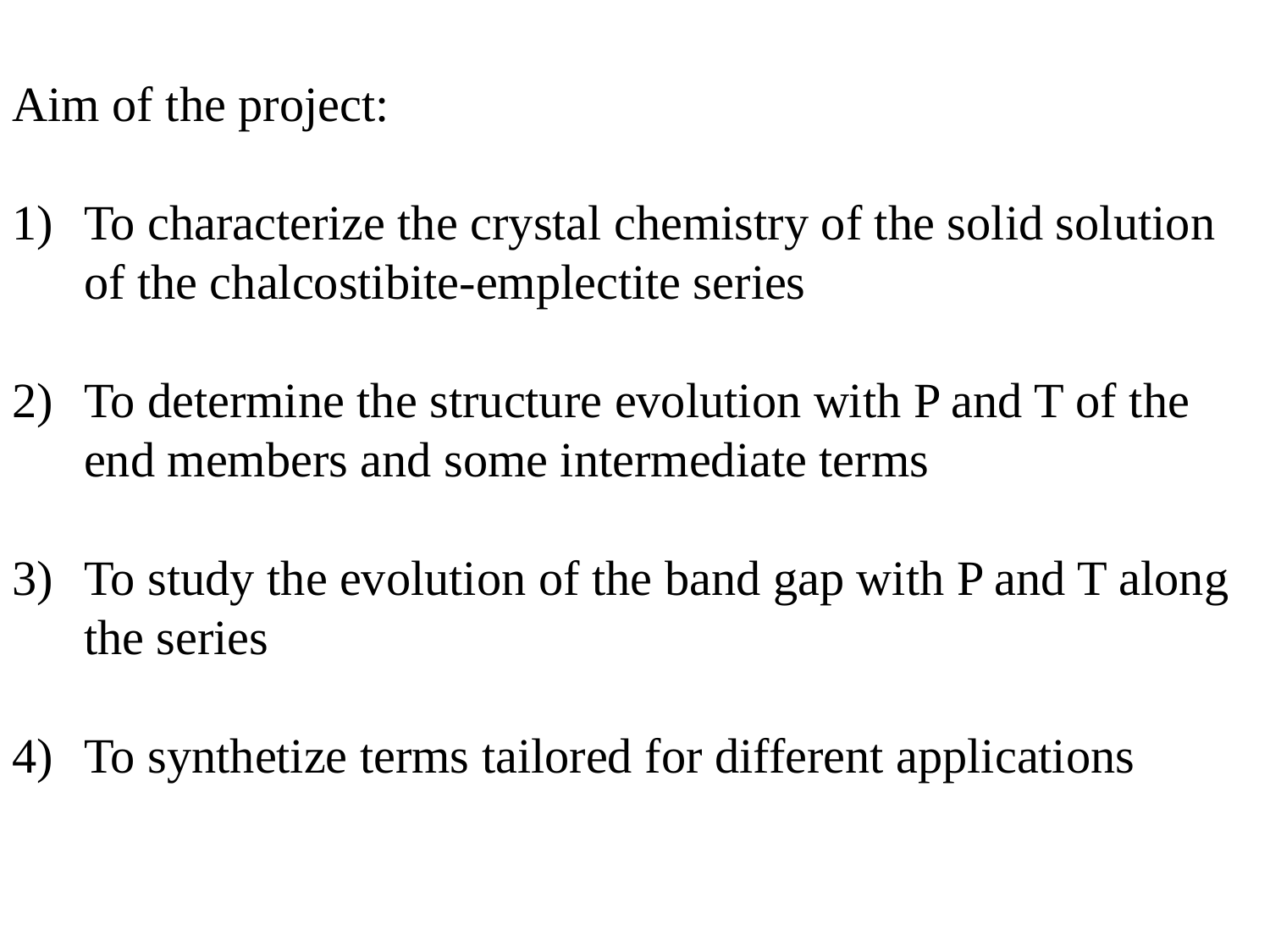

Aim of the project:

To characterize the crystal chemistry of the solid solution of the chalcostibite-emplectite series

To determine the structure evolution with P and T of the end members and some intermediate terms

To study the evolution of the band gap with P and T along the series

To synthetize terms tailored for different applications